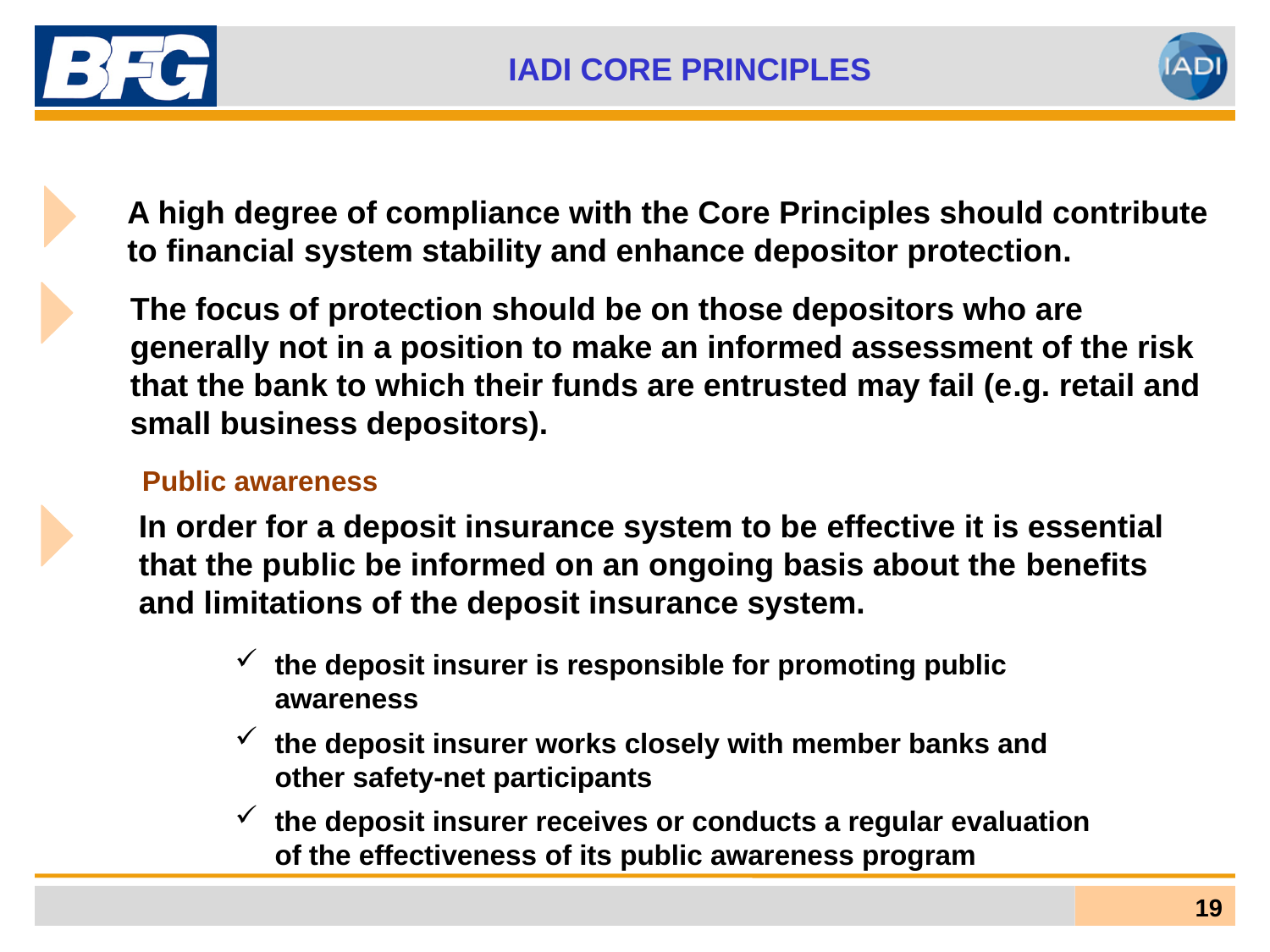

IADI Core Principles
A high degree of compliance with the Core Principles should contribute to financial system stability and enhance depositor protection.

The focus of protection should be on those depositors who are generally not in a position to make an informed assessment of the risk that the bank to which their funds are entrusted may fail (e.g. retail and small business depositors).

Public awareness
In order for a deposit insurance system to be effective it is essential that the public be informed on an ongoing basis about the benefits and limitations of the deposit insurance system.

the deposit insurer is responsible for promoting public awareness
the deposit insurer works closely with member banks and other safety-net participants
the deposit insurer receives or conducts a regular evaluation of the effectiveness of its public awareness program